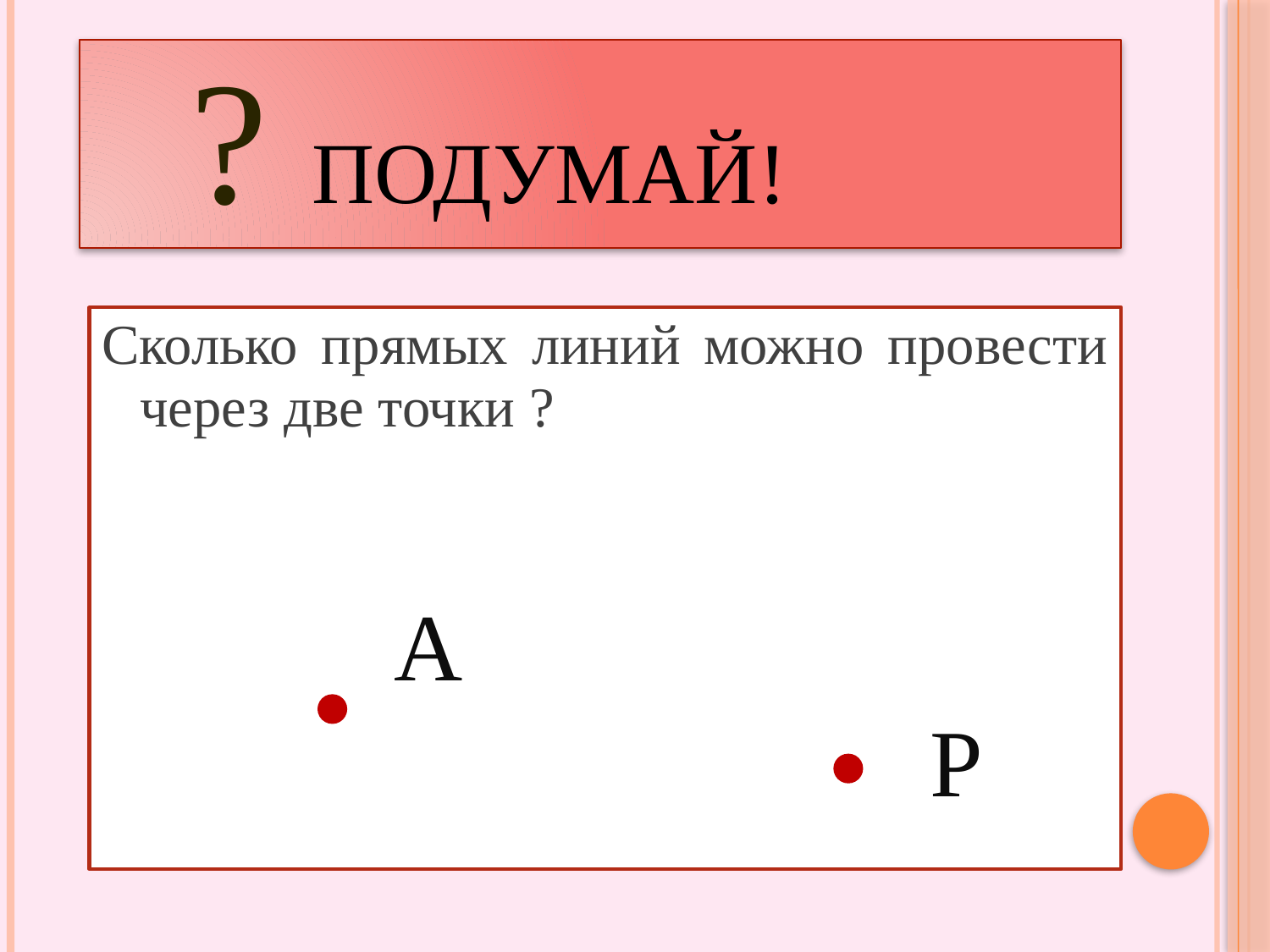

# ? Подумай!
Сколько прямых линий можно провести через две точки ?

			А
							  Р